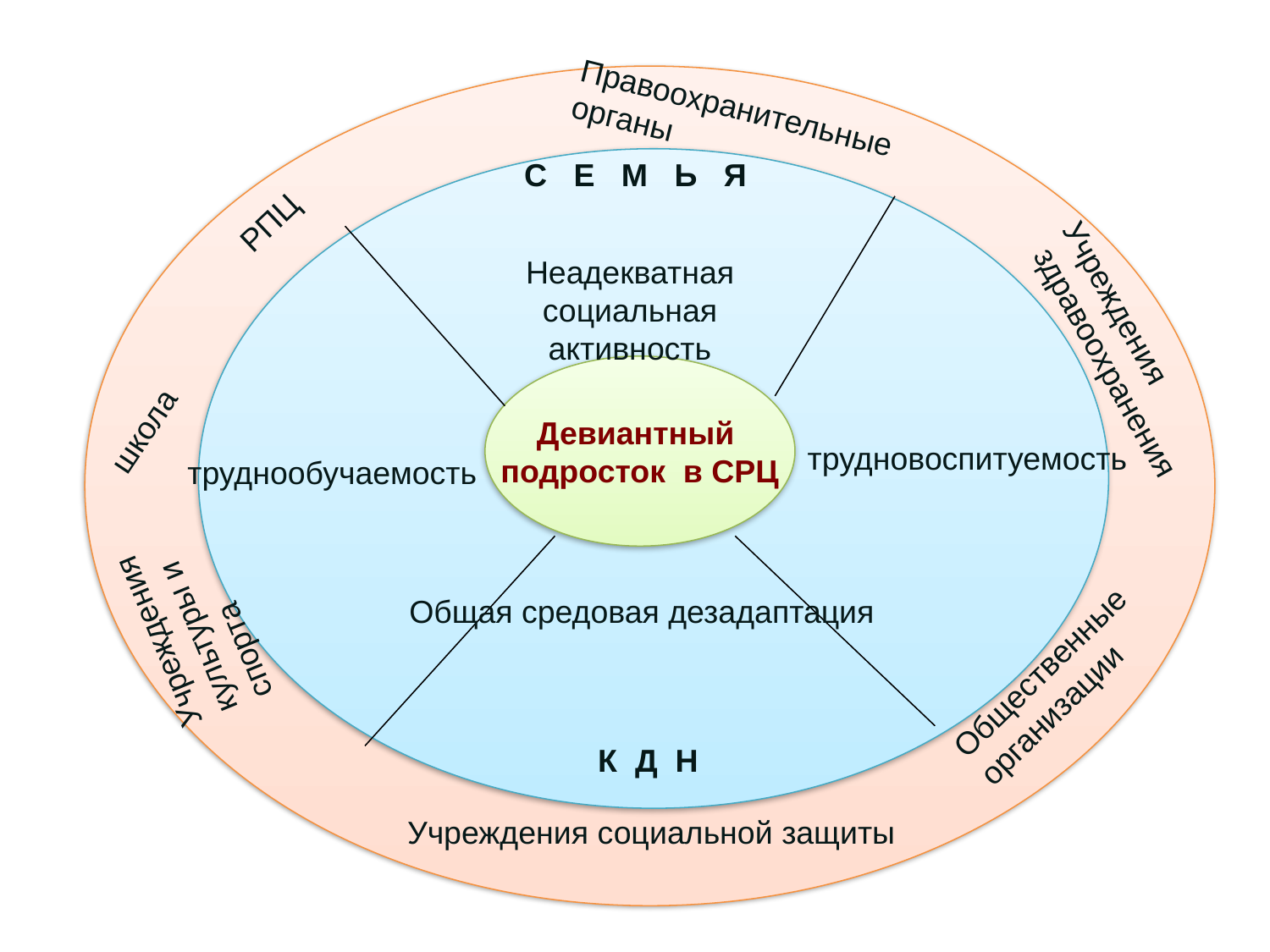

#

Правоохранительные
органы

    С   Е   М   Ь   Я
РПЦ

Неадекватная социальная
активность

Девиантный
подросток  в СРЦ
Учреждения
 здравоохранения
школа
трудновоспитуемость
труднообучаемость
Учреждения
культуры и спорта

Общая средовая дезадаптация
Общественные
организации
К  Д  Н
Учреждения социальной защиты